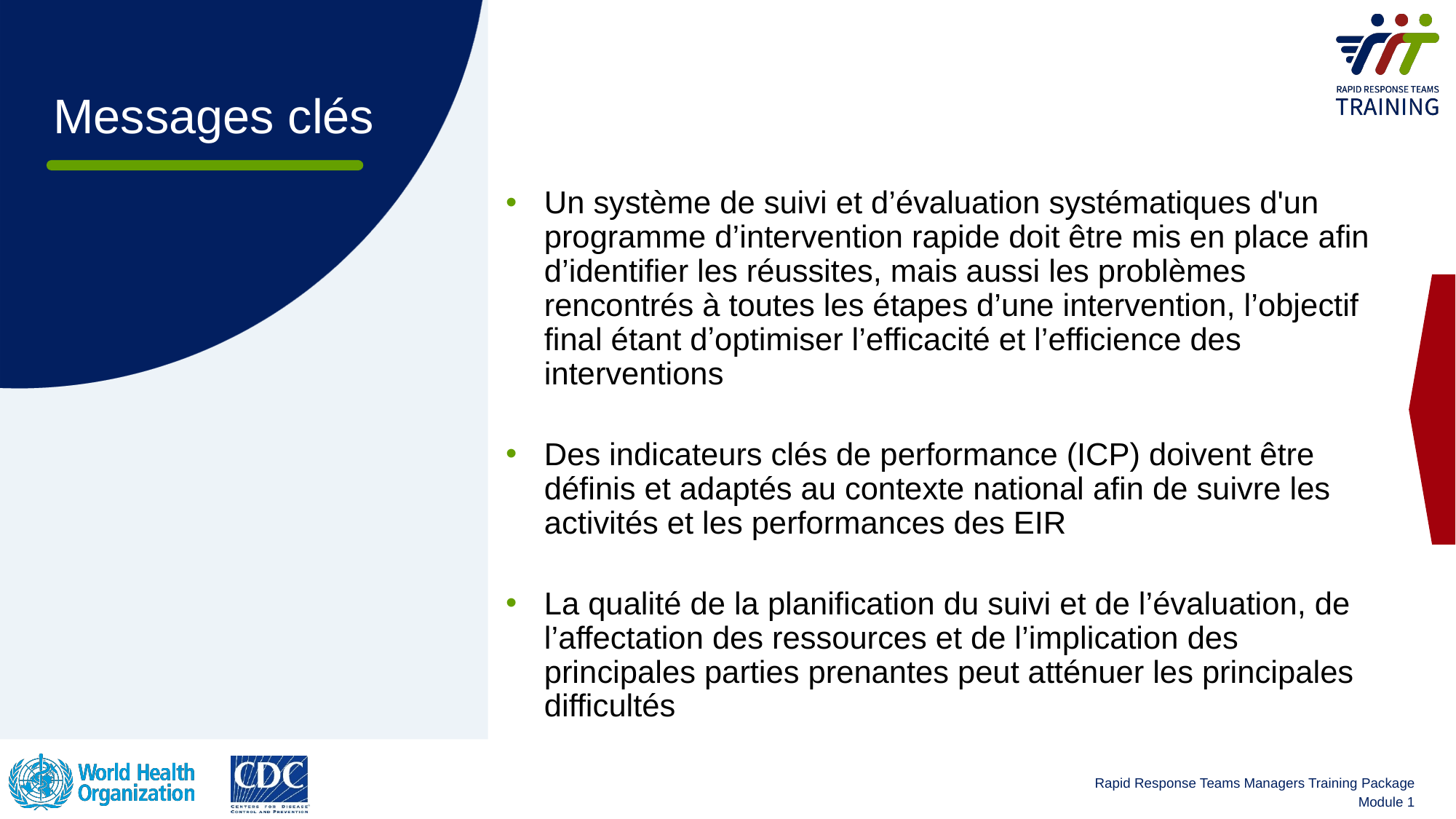

Un système de suivi et d’évaluation systématiques d'un programme d’intervention rapide doit être mis en place afin d’identifier les réussites, mais aussi les problèmes rencontrés à toutes les étapes d’une intervention, l’objectif final étant dʼoptimiser l’efficacité et l’efficience des interventions

Des indicateurs clés de performance (ICP) doivent être définis et adaptés au contexte national afin de suivre les activités et les performances des EIR

La qualité de la planification du suivi et de l’évaluation, de l’affectation des ressources et de l’implication des principales parties prenantes peut atténuer les principales difficultés